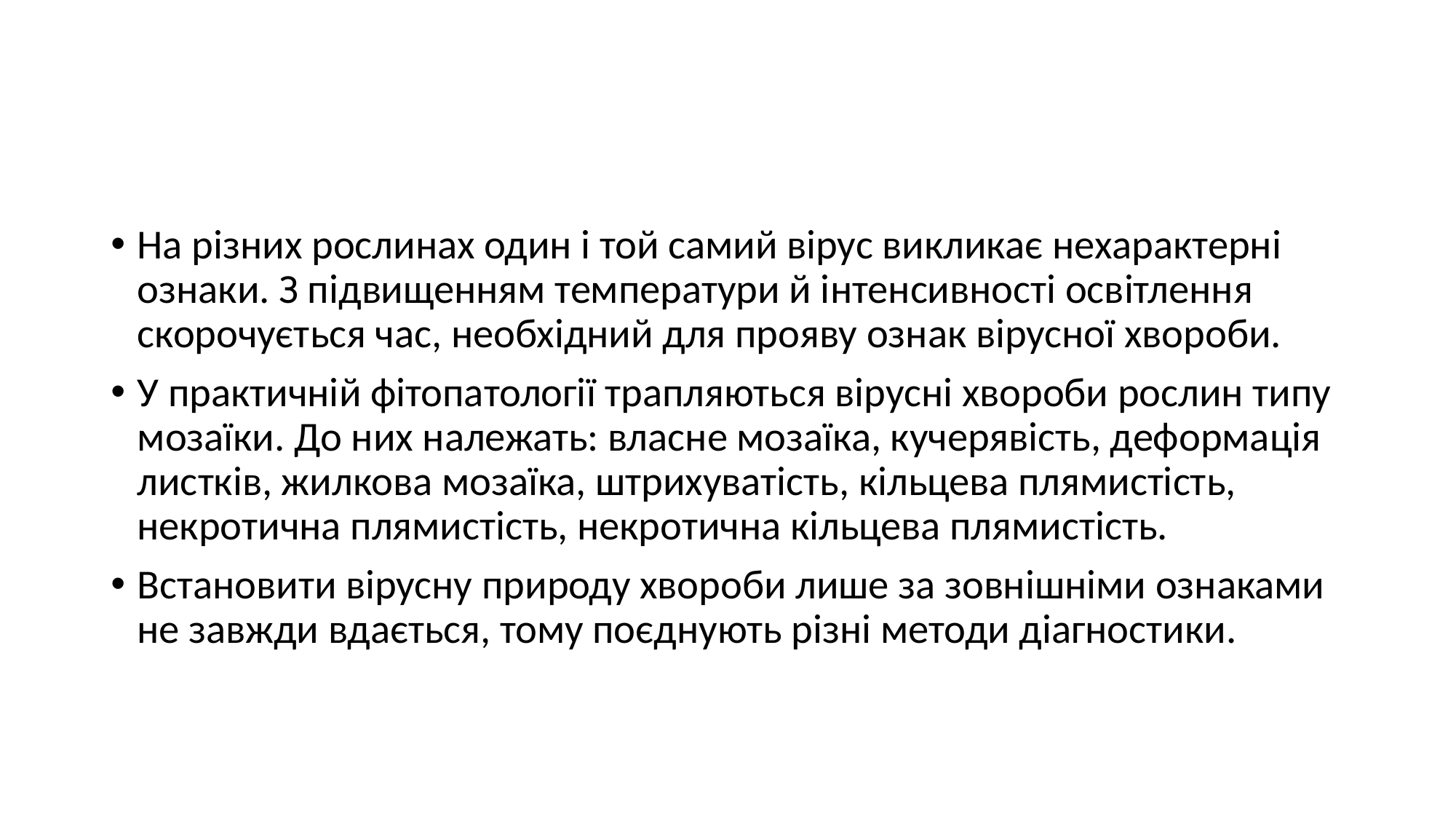

#
На різних рослинах один і той самий вірус викликає нехарактерні ознаки. З підвищенням температури й інтенсивності освітлення скорочується час, необхідний для прояву ознак вірусної хвороби.
У практичній фітопатології трапляються вірусні хвороби рослин типу мозаїки. До них належать: власне мозаїка, кучерявість, деформація листків, жилкова мозаїка, штрихуватість, кільцева плямистість, некротична плямистість, некротична кільцева плямистість.
Встановити вірусну природу хвороби лише за зовнішніми ознаками не завжди вдається, тому поєднують різні методи діагностики.